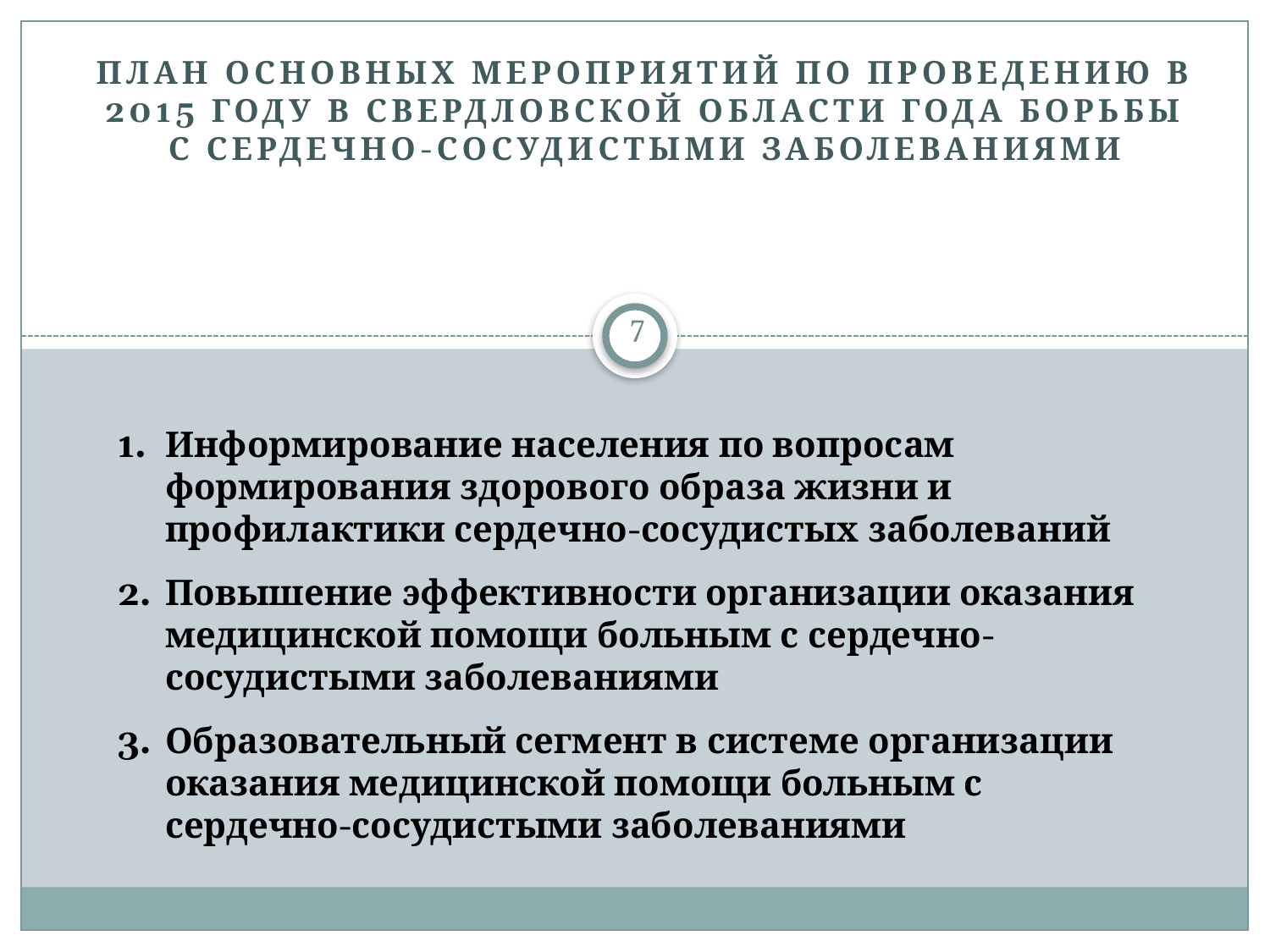

План основных мероприятий по проведению в 2015 году в Свердловской области Года борьбы с сердечно-сосудистыми заболеваниями
#
7
Информирование населения по вопросам формирования здорового образа жизни и профилактики сердечно-сосудистых заболеваний
Повышение эффективности организации оказания медицинской помощи больным с сердечно-сосудистыми заболеваниями
Образовательный сегмент в системе организации оказания медицинской помощи больным с сердечно-сосудистыми заболеваниями